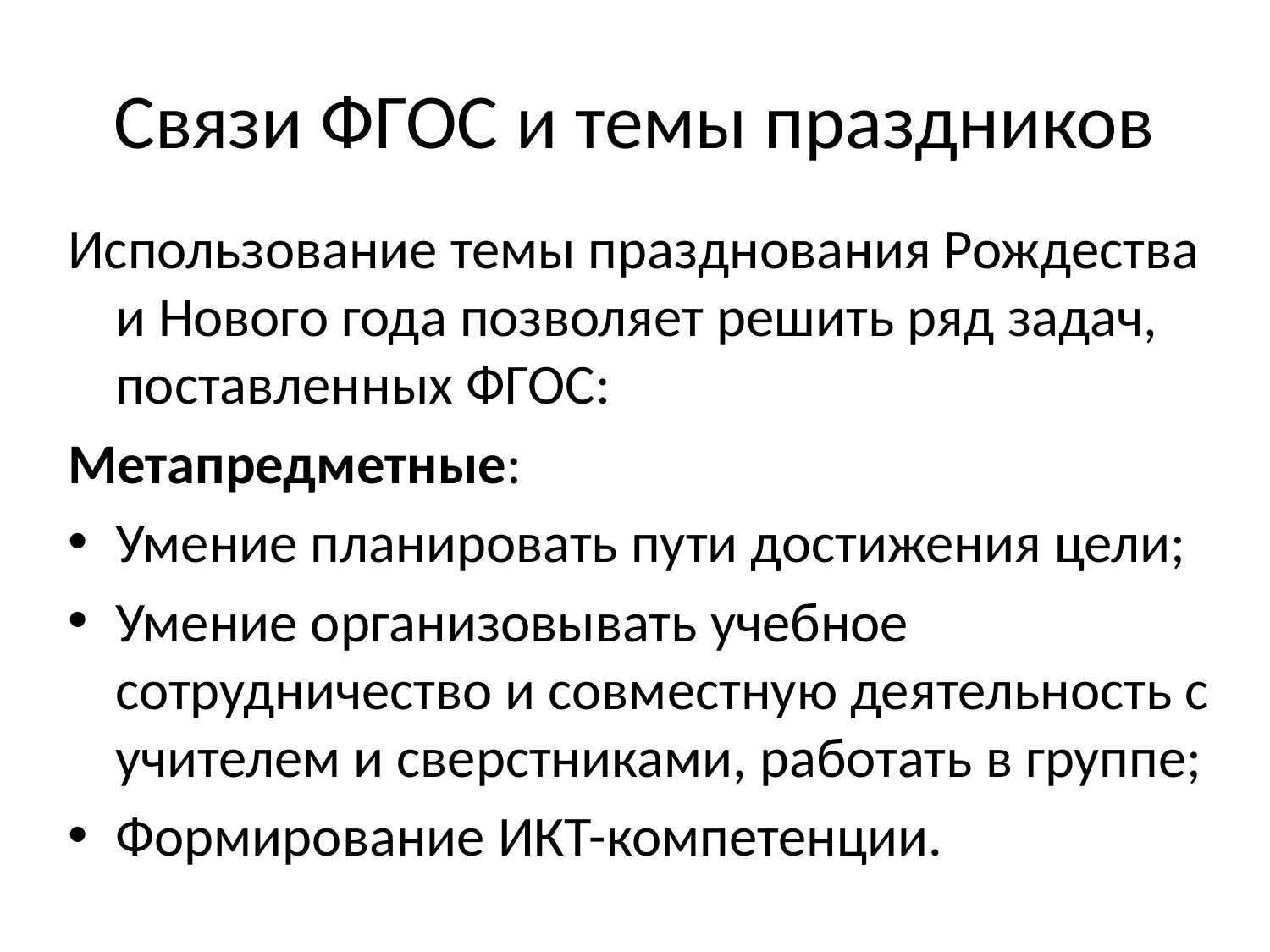

# Связи ФГОС и темы праздников
Использование темы празднования Рождества и Нового года позволяет решить ряд задач, поставленных ФГОС:
Метапредметные:
Умение планировать пути достижения цели;
Умение организовывать учебное сотрудничество и совместную деятельность с учителем и сверстниками, работать в группе;
Формирование ИКТ-компетенции.